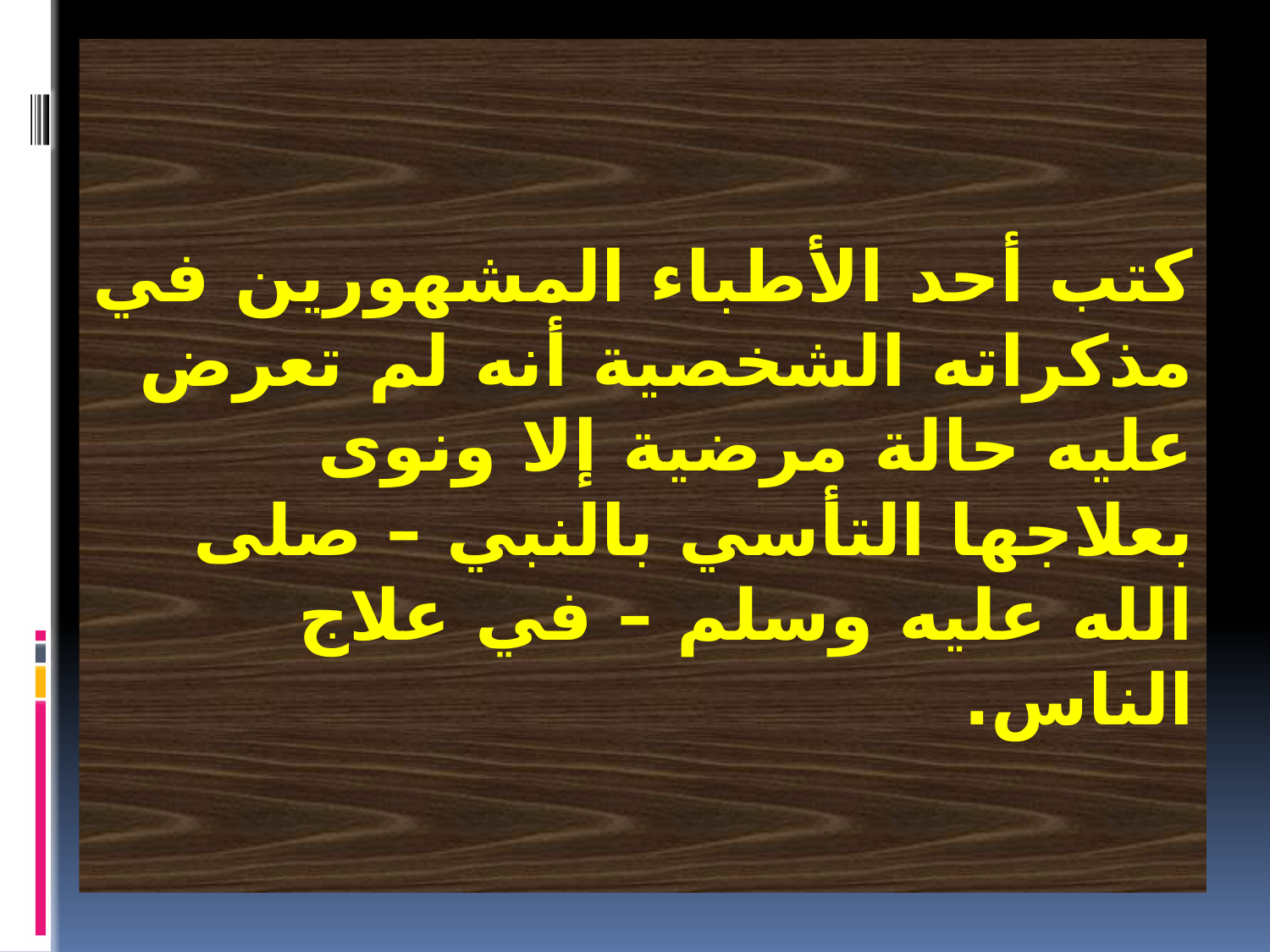

كتب أحد الأطباء المشهورين في مذكراته الشخصية أنه لم تعرض عليه حالة مرضية إلا ونوى بعلاجها التأسي بالنبي – صلى الله عليه وسلم – في علاج الناس.